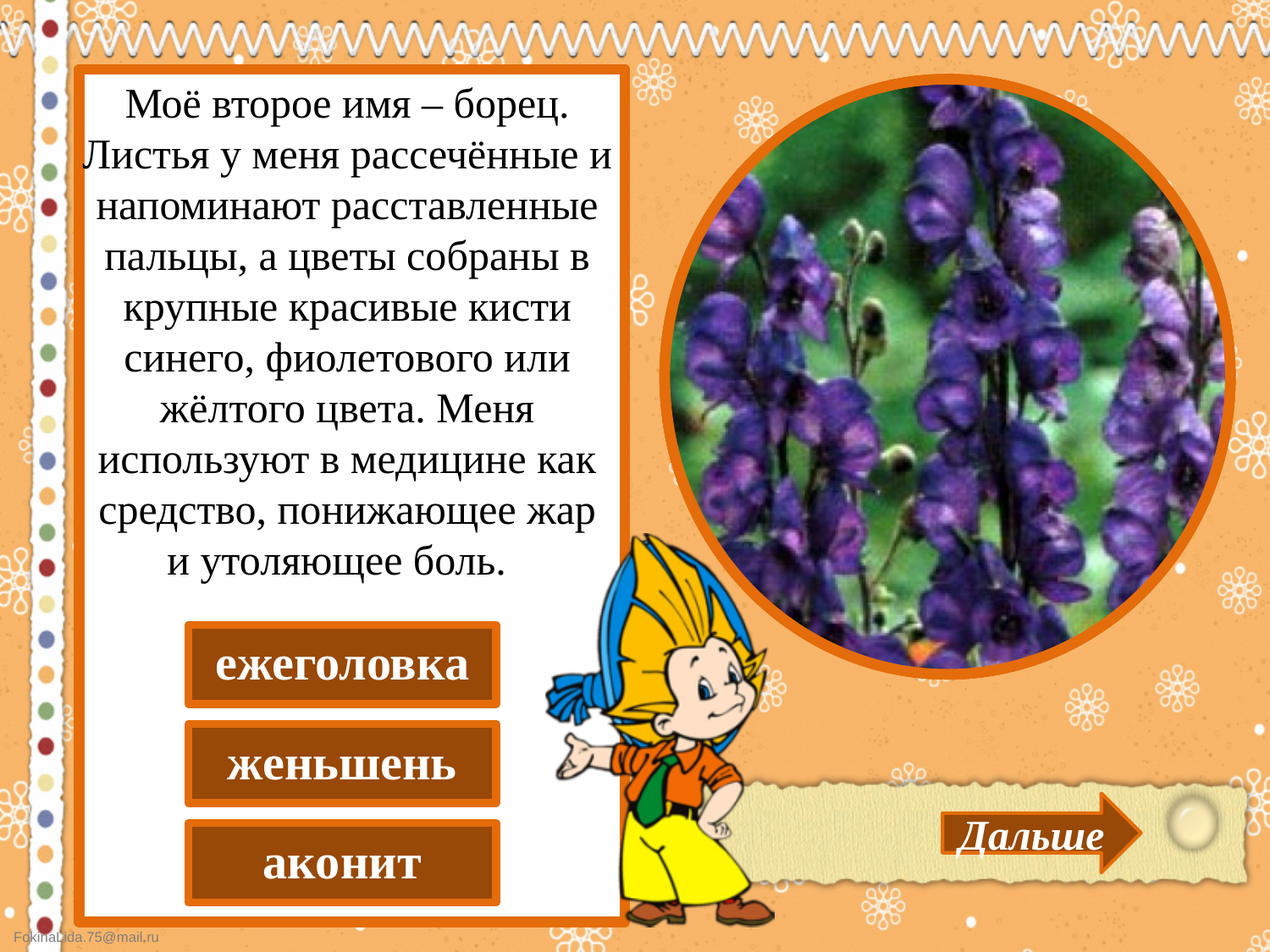

Моё второе имя – борец. Листья у меня рассечённые и напоминают расставленные пальцы, а цветы собраны в крупные красивые кисти синего, фиолетового или жёлтого цвета. Меня используют в медицине как средство, понижающее жар и утоляющее боль.

ежеголовка
женьшень
Дальше
аконит